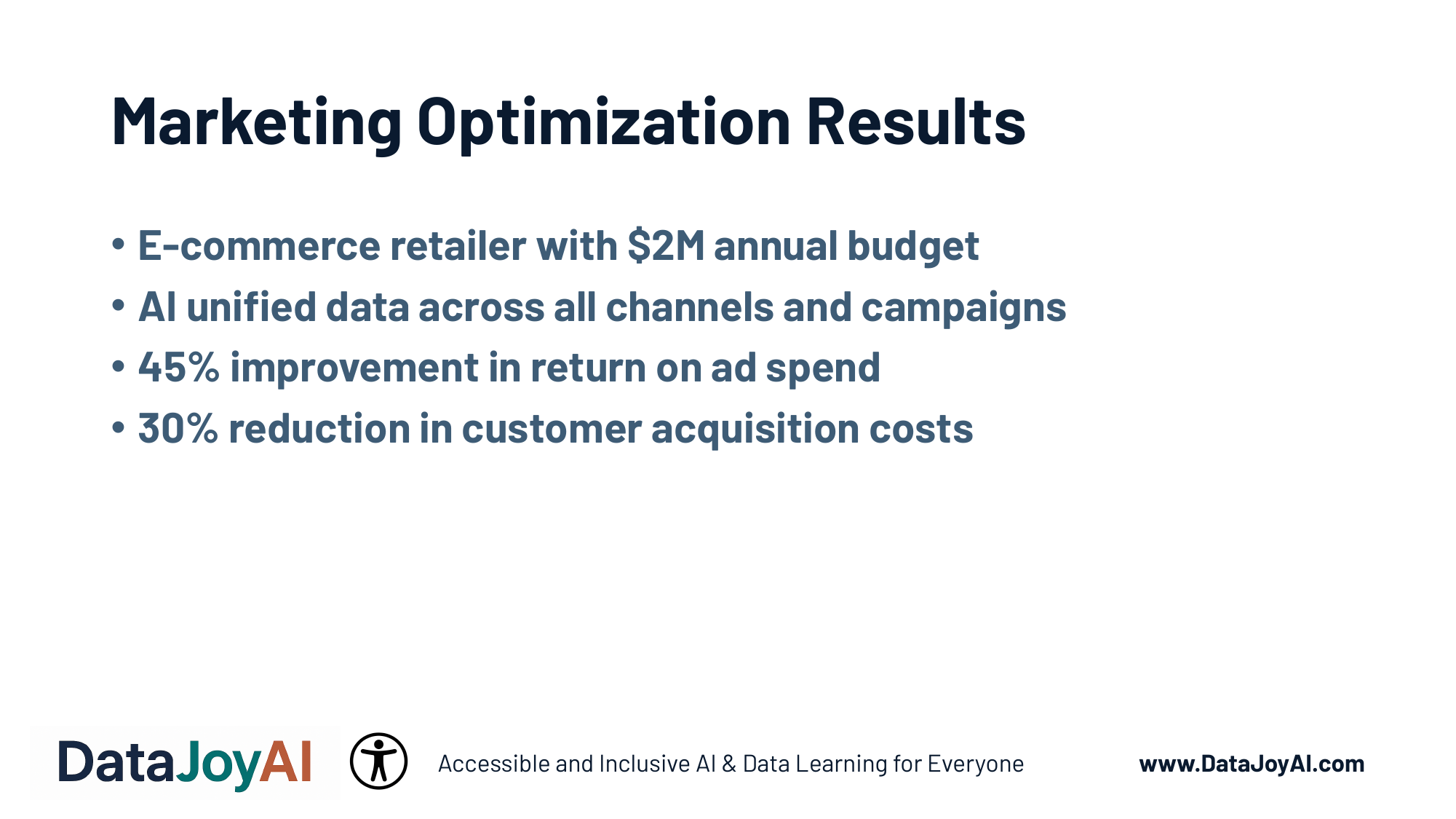

# Marketing Optimization Results
E-commerce retailer with $2M annual budget
AI unified data across all channels and campaigns
45% improvement in return on ad spend
30% reduction in customer acquisition costs